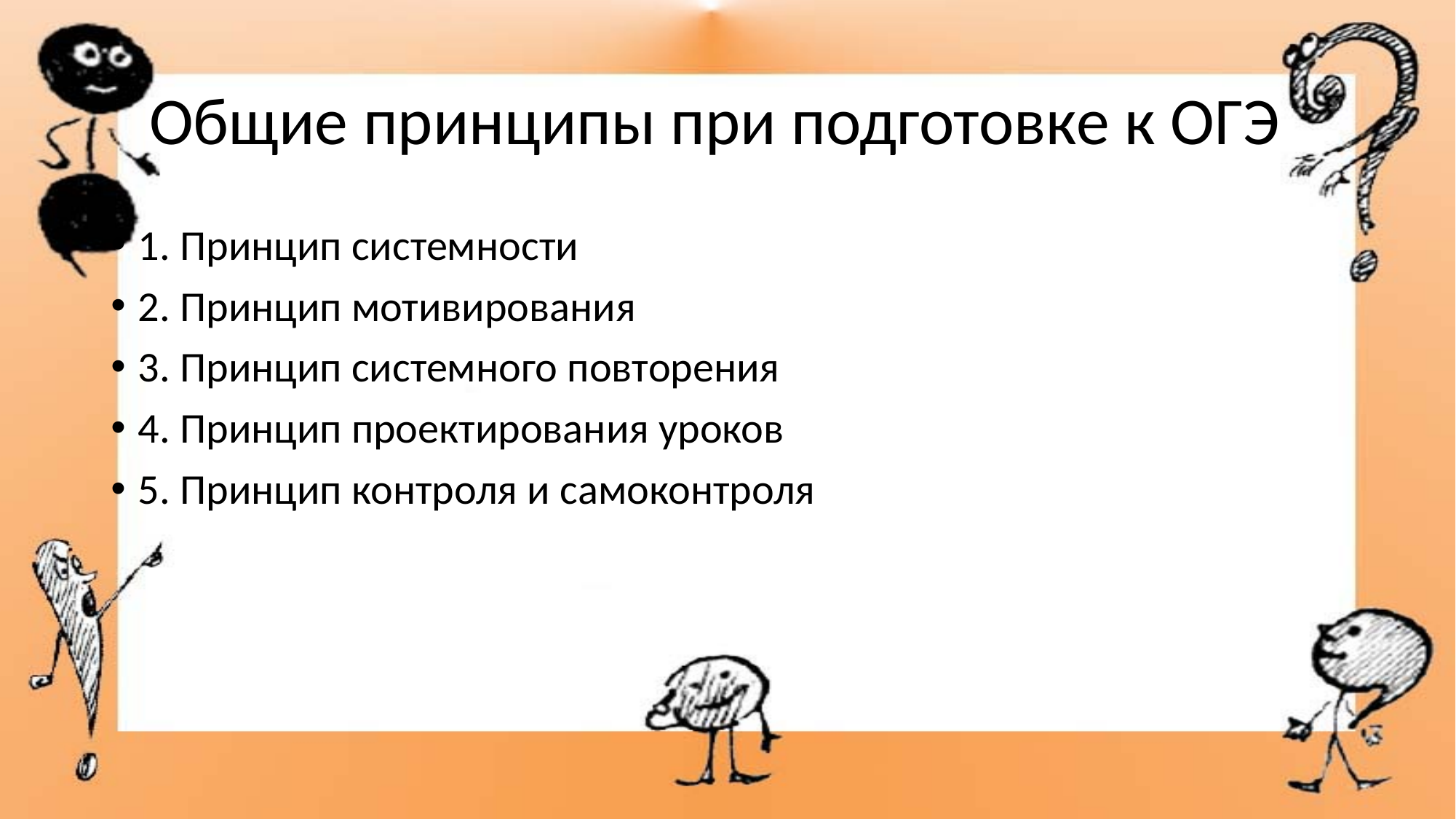

# Общие принципы при подготовке к ОГЭ
1. Принцип системности
2. Принцип мотивирования
3. Принцип системного повторения
4. Принцип проектирования уроков
5. Принцип контроля и самоконтроля